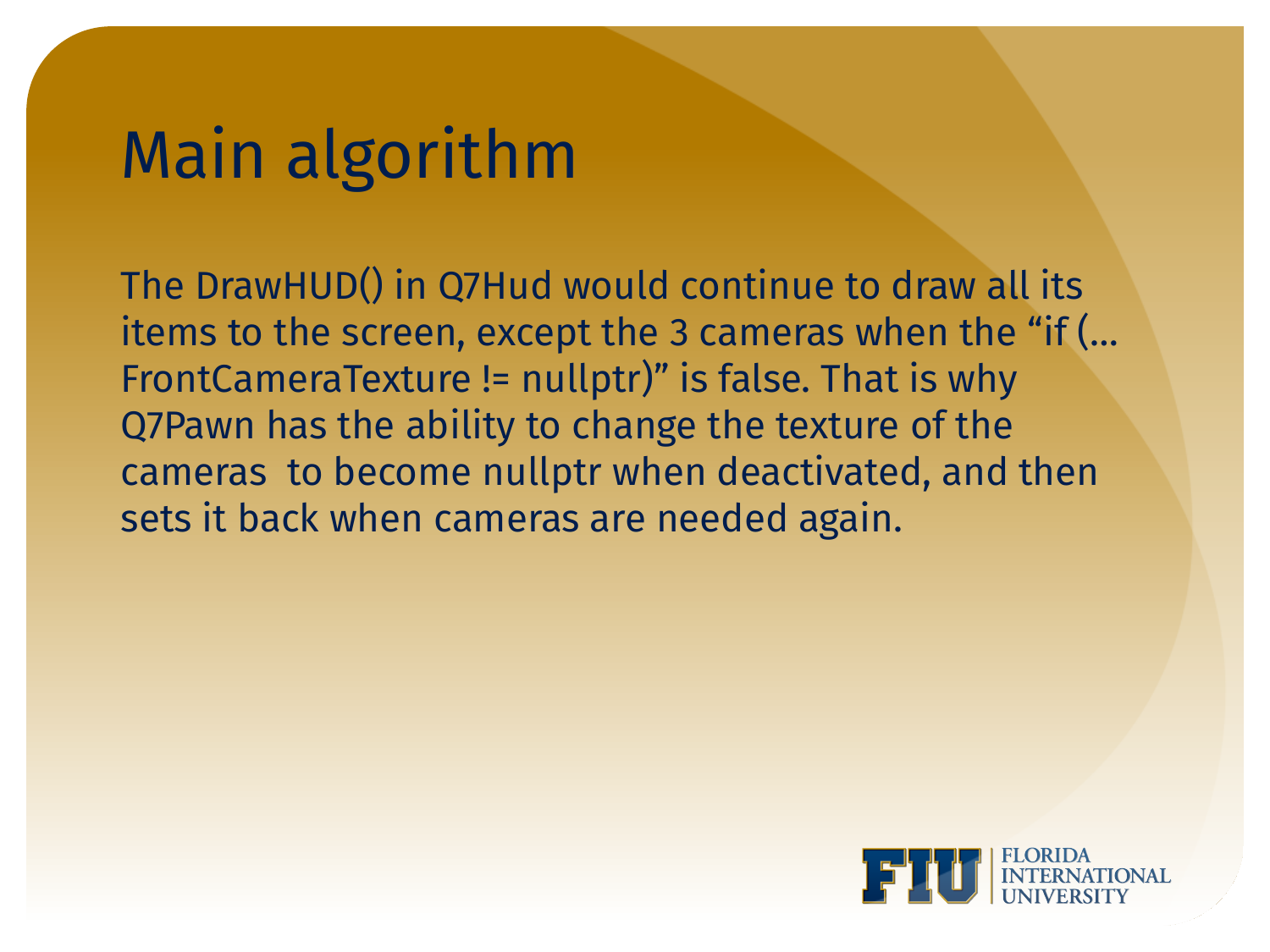

# Main algorithm
The DrawHUD() in Q7Hud would continue to draw all its items to the screen, except the 3 cameras when the “if (…FrontCameraTexture != nullptr)” is false. That is why Q7Pawn has the ability to change the texture of the cameras  to become nullptr when deactivated, and then sets it back when cameras are needed again.